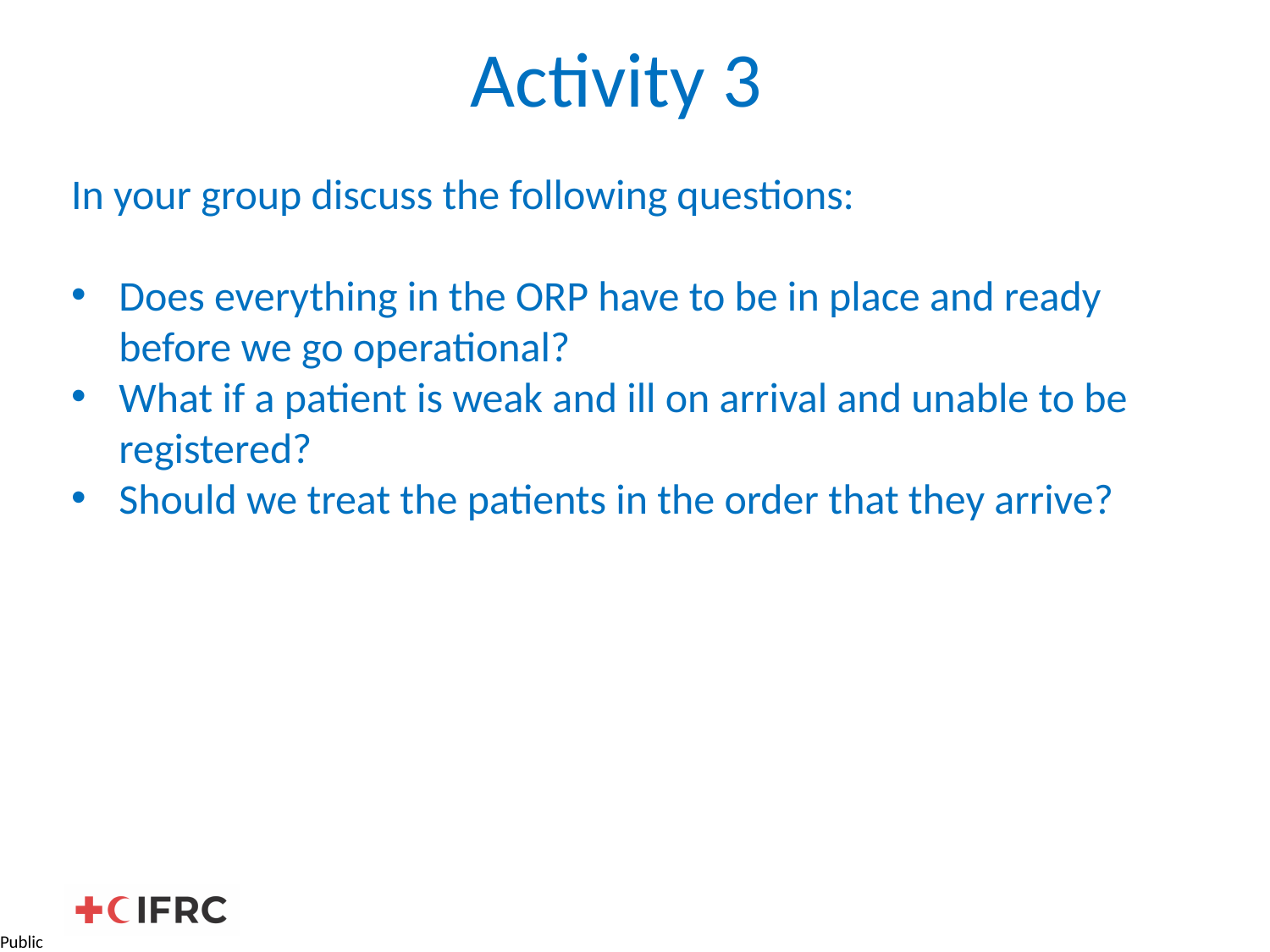

# Activity 3
In your group discuss the following questions:

Does everything in the ORP have to be in place and ready before we go operational?
What if a patient is weak and ill on arrival and unable to be registered?
Should we treat the patients in the order that they arrive?